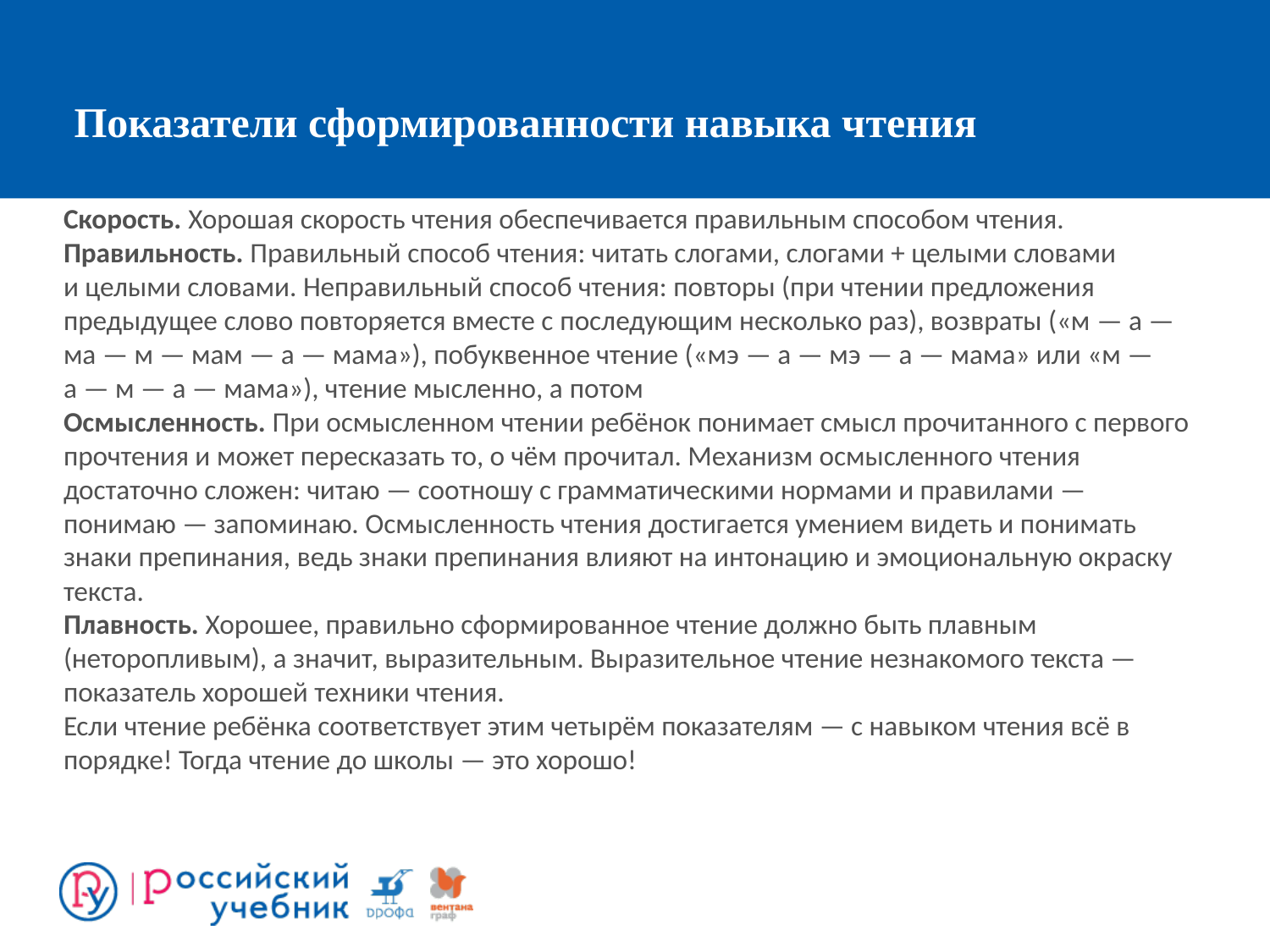

# Показатели сформированности навыка чтения
Скорость. Хорошая скорость чтения обеспечивается правильным способом чтения.
Правильность. Правильный способ чтения: читать слогами, слогами + целыми словами и целыми словами. Неправильный способ чтения: повторы (при чтении предложения предыдущее слово повторяется вместе с последующим несколько раз), возвраты («м — а — ма — м — мам — а — мама»), побуквенное чтение («мэ — а — мэ — а — мама» или «м — а — м — а — мама»), чтение мысленно, а потом
Осмысленность. При осмысленном чтении ребёнок понимает смысл прочитанного с первого прочтения и может пересказать то, о чём прочитал. Механизм осмысленного чтения достаточно сложен: читаю — соотношу с грамматическими нормами и правилами — понимаю — запоминаю. Осмысленность чтения достигается умением видеть и понимать знаки препинания, ведь знаки препинания влияют на интонацию и эмоциональную окраску текста.
Плавность. Хорошее, правильно сформированное чтение должно быть плавным (неторопливым), а значит, выразительным. Выразительное чтение незнакомого текста — показатель хорошей техники чтения.
Если чтение ребёнка соответствует этим четырём показателям — с навыком чтения всё в порядке! Тогда чтение до школы — это хорошо!